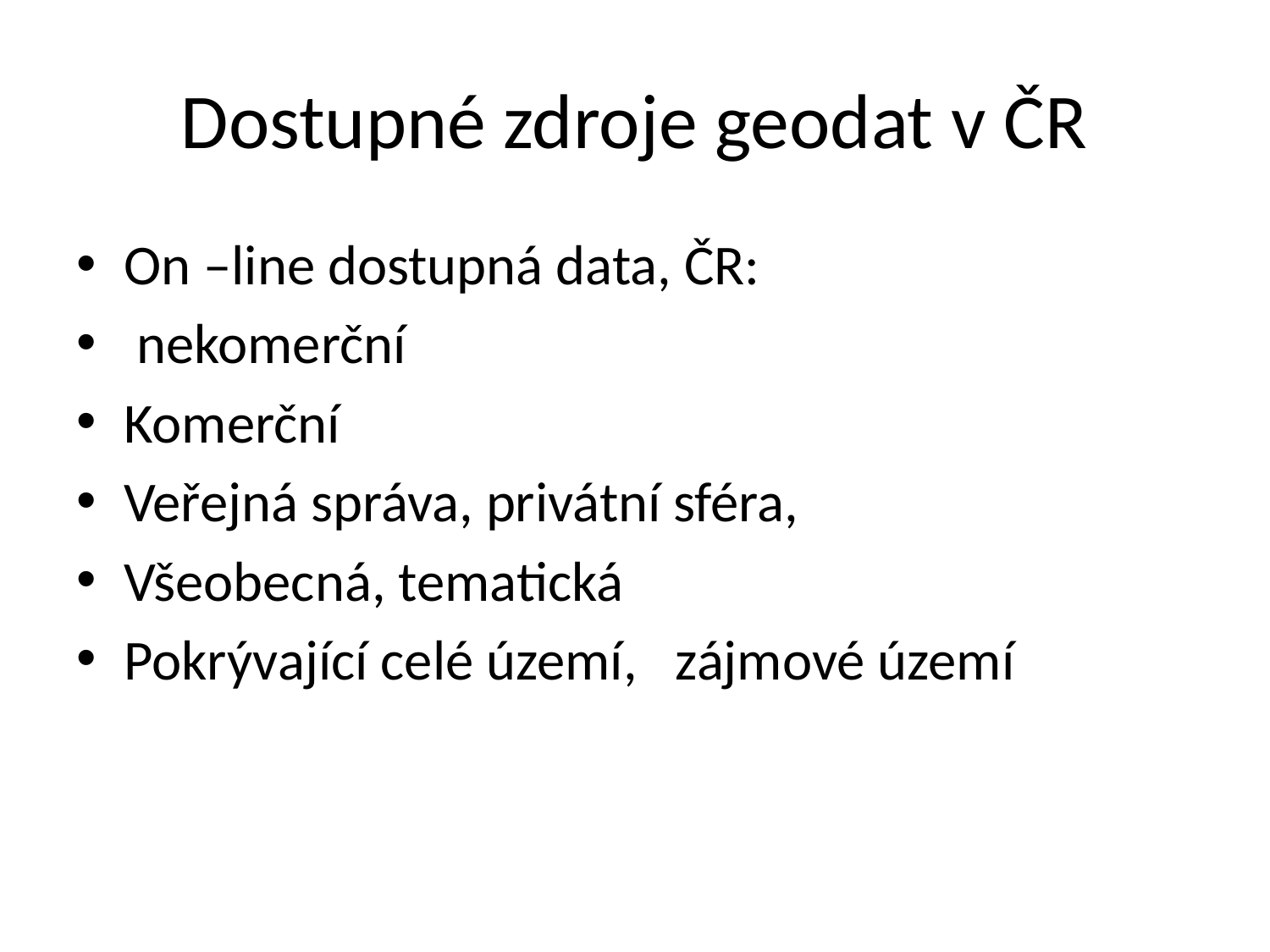

# Dostupné zdroje geodat v ČR
On –line dostupná data, ČR:
 nekomerční
Komerční
Veřejná správa, privátní sféra,
Všeobecná, tematická
Pokrývající celé území,   zájmové území